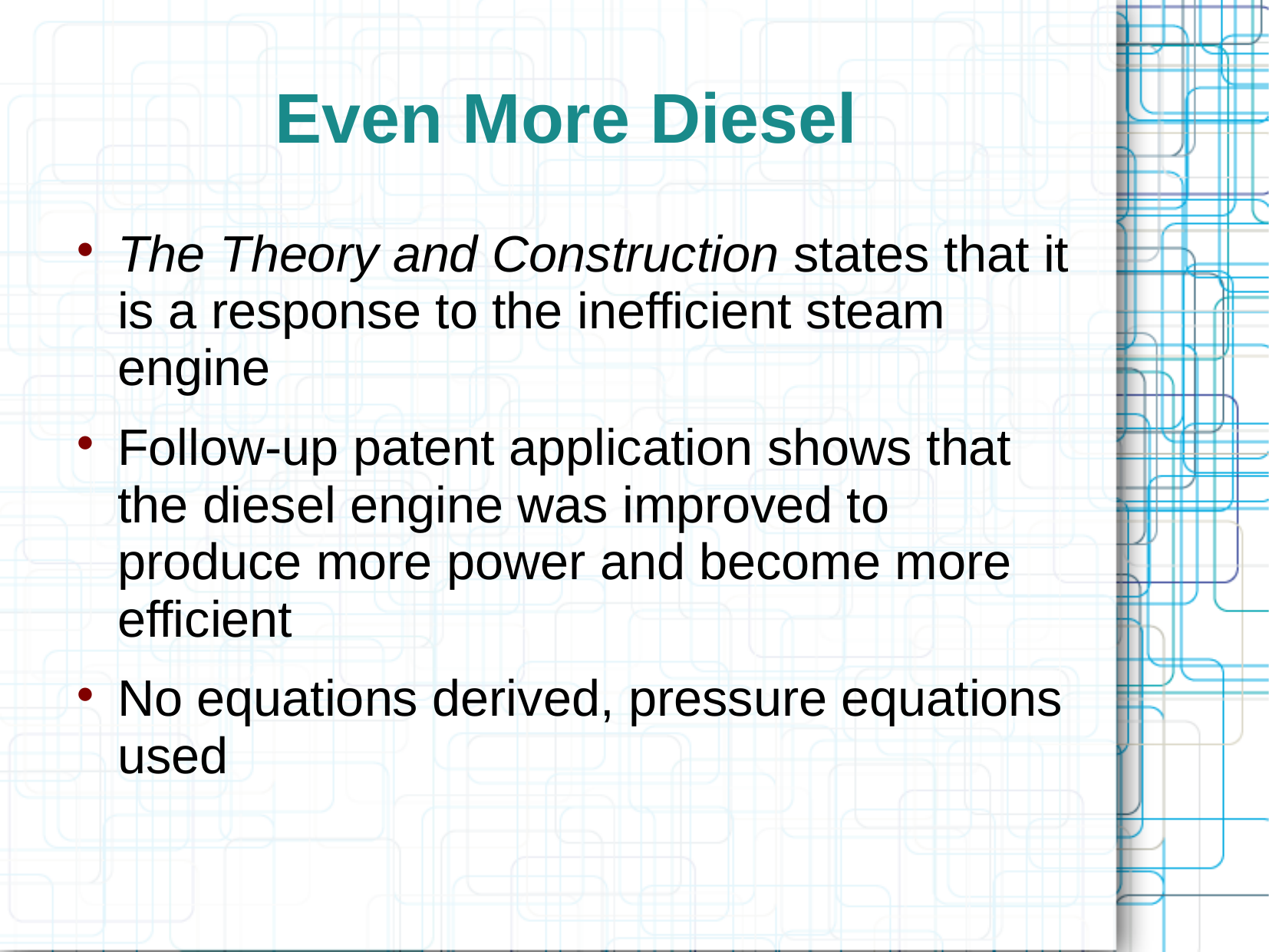

Even More Diesel
The Theory and Construction states that it is a response to the inefficient steam engine
Follow-up patent application shows that the diesel engine was improved to produce more power and become more efficient
No equations derived, pressure equations used